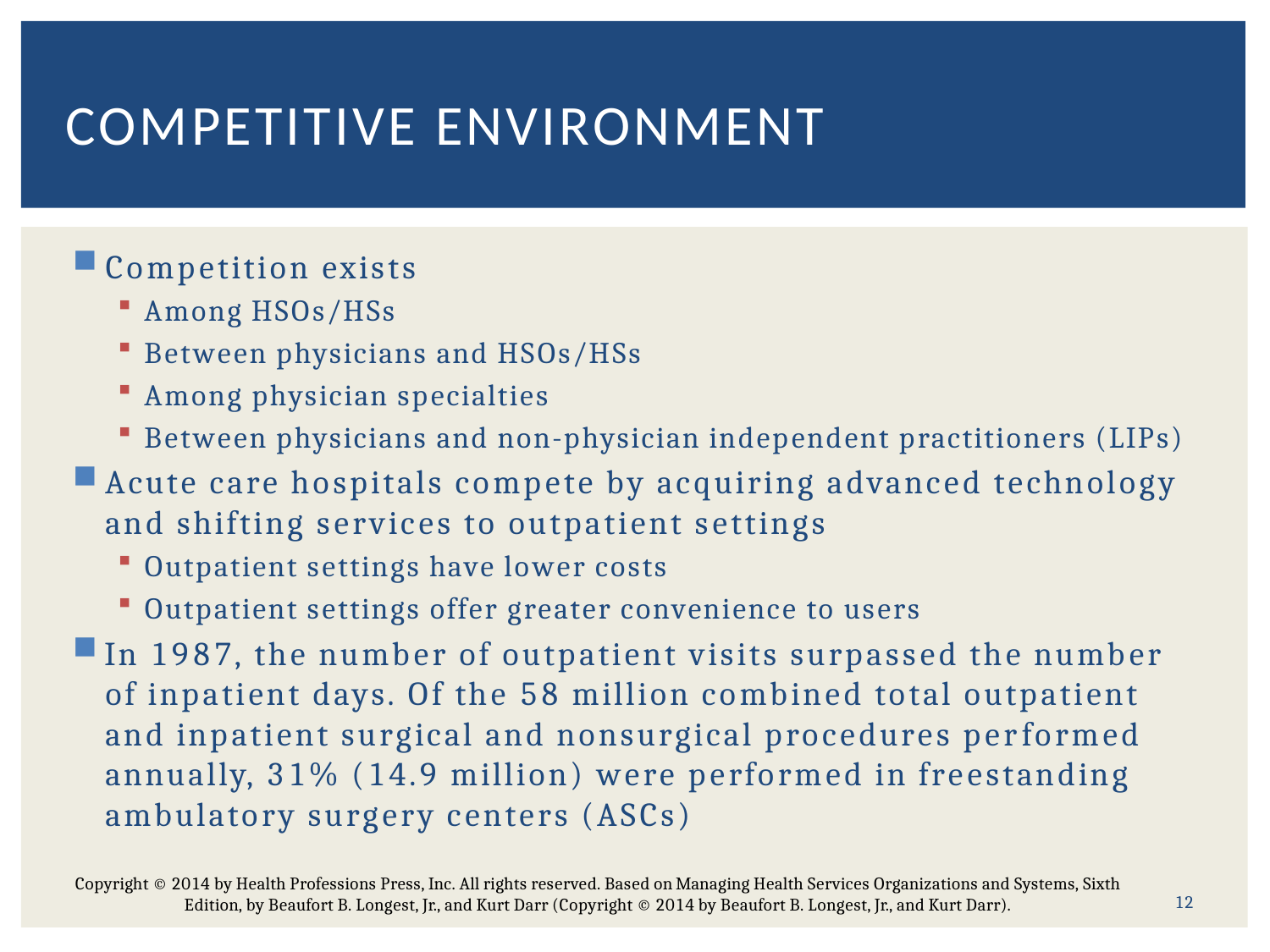

# Competitive environment
Competition exists
Among HSOs/HSs
Between physicians and HSOs/HSs
Among physician specialties
Between physicians and non-physician independent practitioners (LIPs)
Acute care hospitals compete by acquiring advanced technology and shifting services to outpatient settings
Outpatient settings have lower costs
Outpatient settings offer greater convenience to users
In 1987, the number of outpatient visits surpassed the number of inpatient days. Of the 58 million combined total outpatient and inpatient surgical and nonsurgical procedures per­formed annually, 31% (14.9 million) were performed in freestanding ambulatory surgery centers (ASCs)
Copyright © 2014 by Health Professions Press, Inc. All rights reserved. Based on Managing Health Services Organizations and Systems, Sixth Edition, by Beaufort B. Longest, Jr., and Kurt Darr (Copyright © 2014 by Beaufort B. Longest, Jr., and Kurt Darr).
12